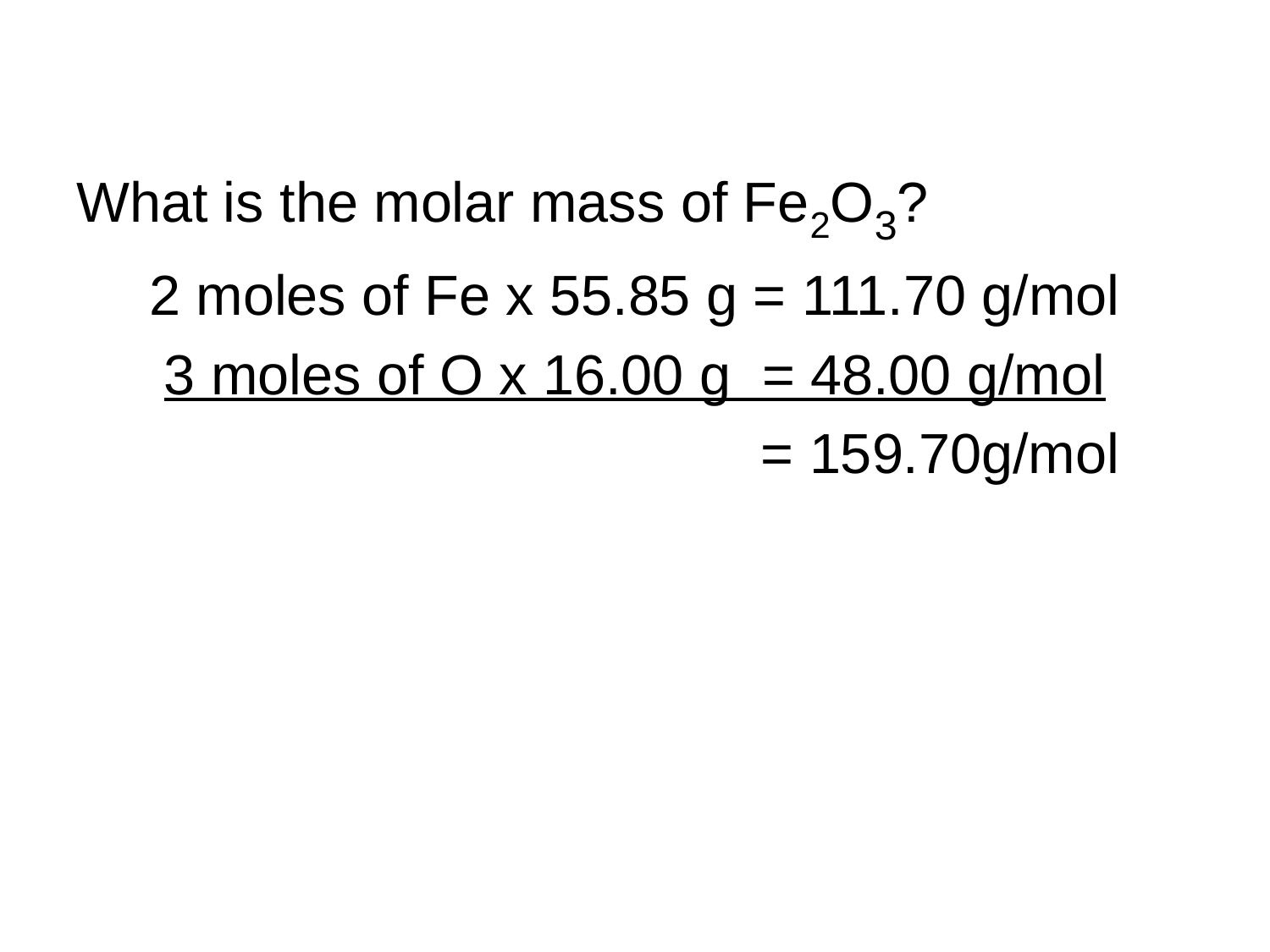

What is the molar mass of Fe2O3?
2 moles of Fe x 55.85 g = 111.70 g/mol
3 moles of O x 16.00 g  = 48.00 g/mol
                                       = 159.70g/mol